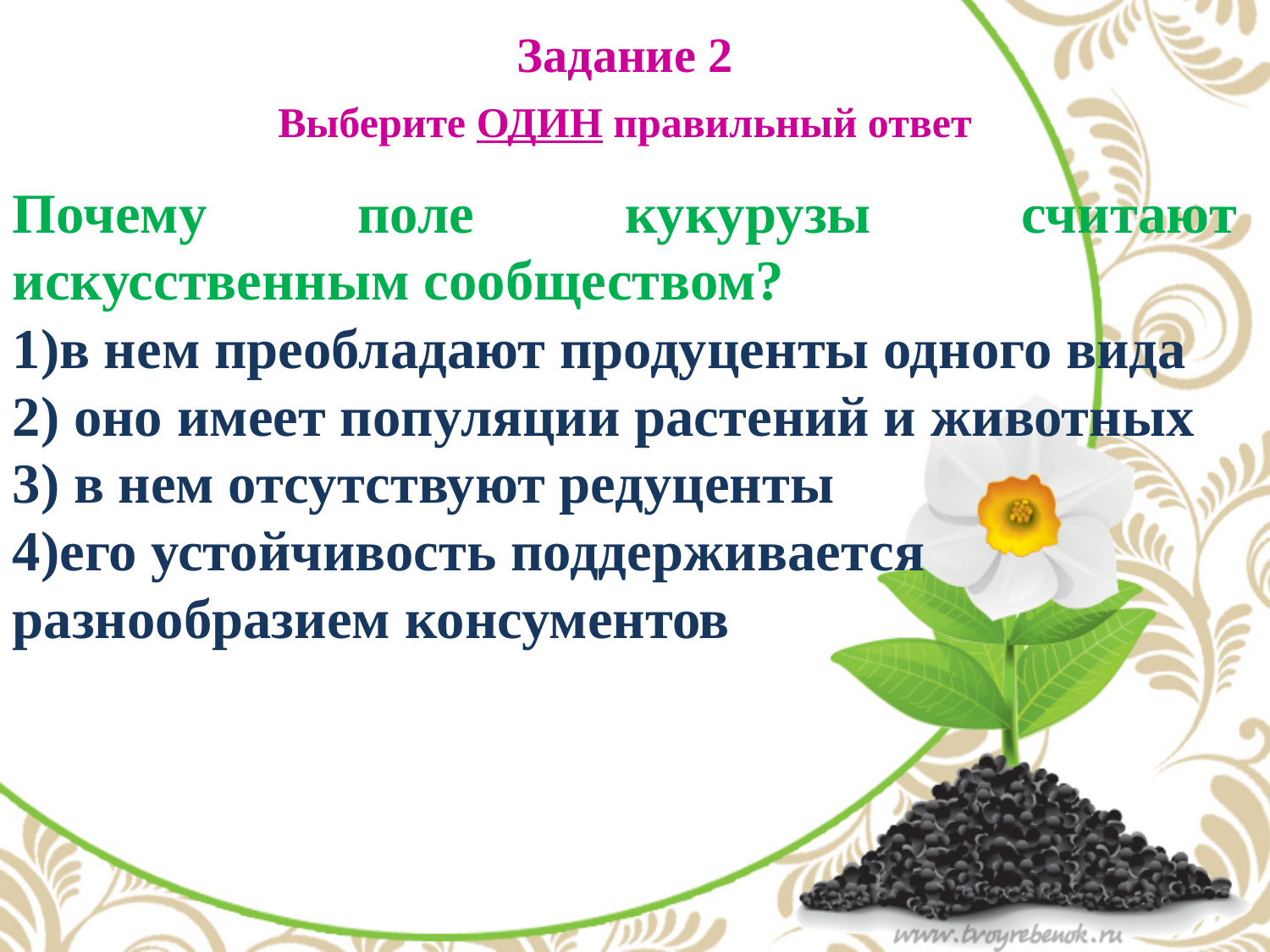

Задание 2
Выберите ОДИН правильный ответ
Почему поле кукурузы считают искусственным сообществом?
1)в нем преобладают продуценты одного вида
2) оно имеет популяции растений и животных
3) в нем отсутствуют редуценты
4)его устойчивость поддерживается разнообразием консументов